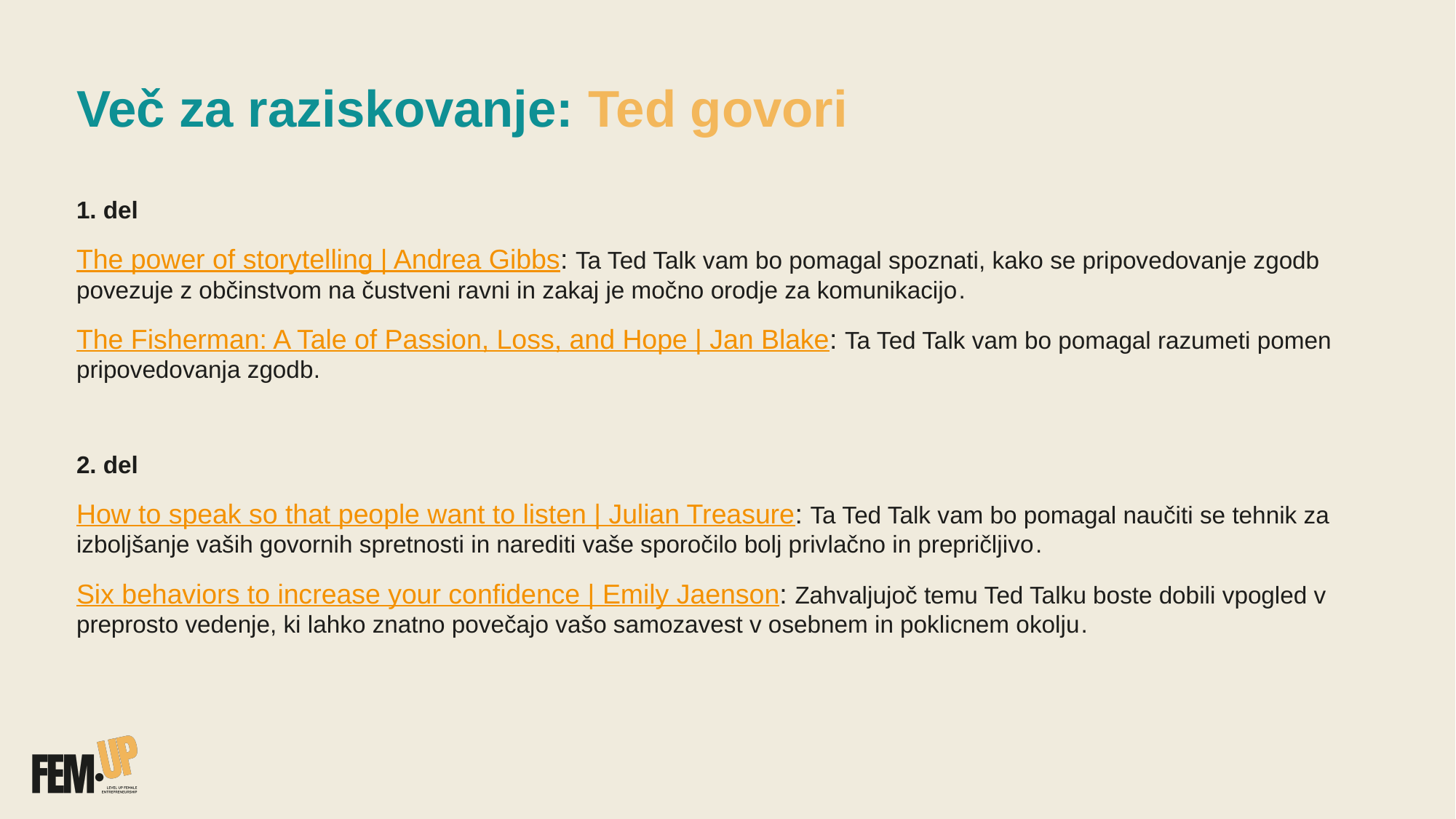

# Več za raziskovanje: Ted govori
1. del
The power of storytelling | Andrea Gibbs: Ta Ted Talk vam bo pomagal spoznati, kako se pripovedovanje zgodb povezuje z občinstvom na čustveni ravni in zakaj je močno orodje za komunikacijo.
The Fisherman: A Tale of Passion, Loss, and Hope | Jan Blake: Ta Ted Talk vam bo pomagal razumeti pomen pripovedovanja zgodb.

2. del
How to speak so that people want to listen | Julian Treasure: Ta Ted Talk vam bo pomagal naučiti se tehnik za izboljšanje vaših govornih spretnosti in narediti vaše sporočilo bolj privlačno in prepričljivo.
Six behaviors to increase your confidence | Emily Jaenson: Zahvaljujoč temu Ted Talku boste dobili vpogled v preprosto vedenje, ki lahko znatno povečajo vašo samozavest v osebnem in poklicnem okolju.